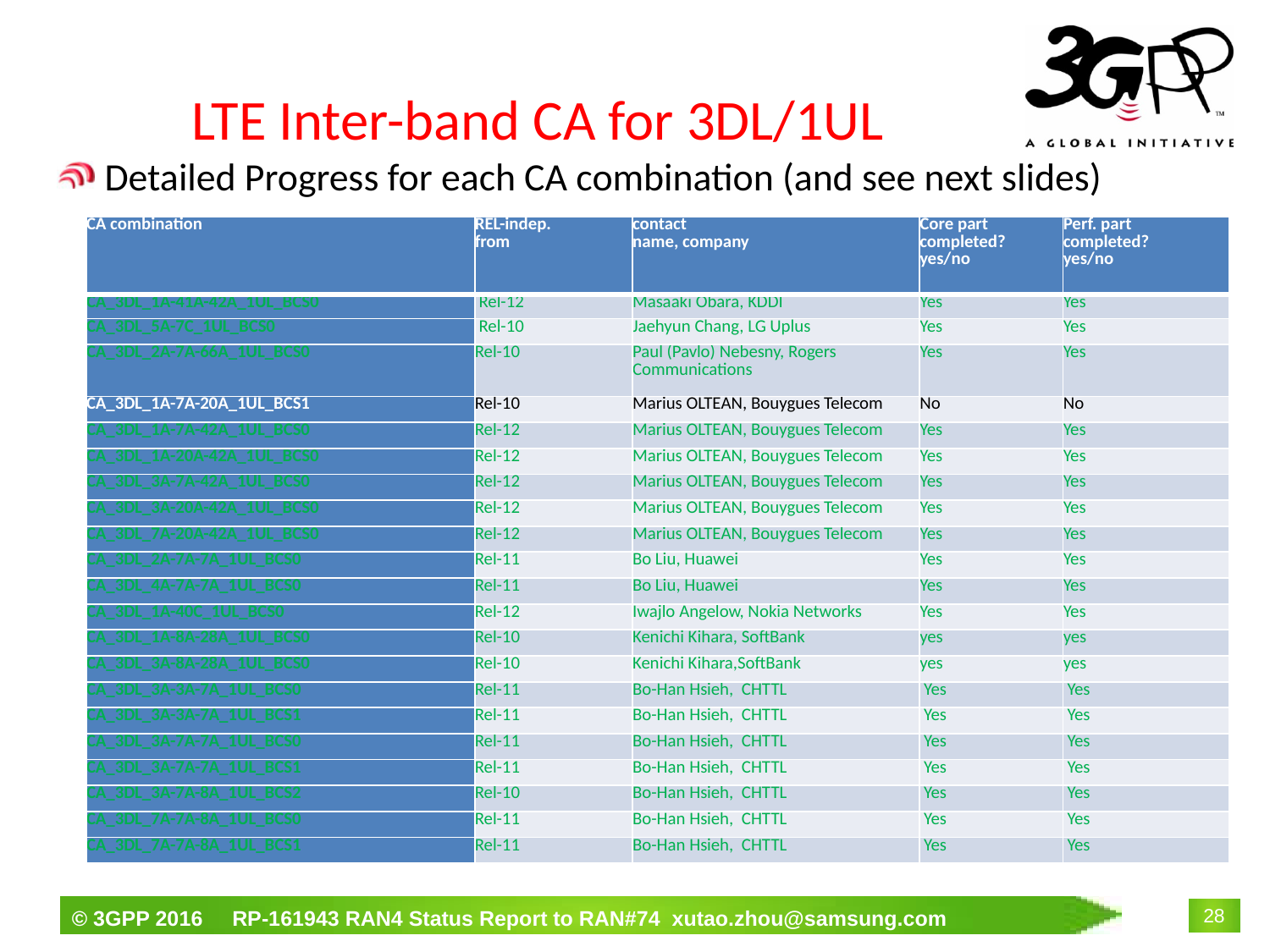

# LTE Inter-band CA for 3DL/1UL
Detailed Progress for each CA combination (and see next slides)

| CA combination | REL-indep. from | contact name, company | Core part completed? yes/no | Perf. part completed? yes/no |
| --- | --- | --- | --- | --- |
| CA\_3DL\_1A-41A-42A\_1UL\_BCS0 | Rel-12 | Masaaki Obara, KDDI | Yes | Yes |
| CA\_3DL\_5A-7C\_1UL\_BCS0 | Rel-10 | Jaehyun Chang, LG Uplus | Yes | Yes |
| CA\_3DL\_2A-7A-66A\_1UL\_BCS0 | Rel-10 | Paul (Pavlo) Nebesny, Rogers Communications | Yes | Yes |
| CA\_3DL\_1A-7A-20A\_1UL\_BCS1 | Rel-10 | Marius OLTEAN, Bouygues Telecom | No | No |
| CA\_3DL\_1A-7A-42A\_1UL\_BCS0 | Rel-12 | Marius OLTEAN, Bouygues Telecom | Yes | Yes |
| CA\_3DL\_1A-20A-42A\_1UL\_BCS0 | Rel-12 | Marius OLTEAN, Bouygues Telecom | Yes | Yes |
| CA\_3DL\_3A-7A-42A\_1UL\_BCS0 | Rel-12 | Marius OLTEAN, Bouygues Telecom | Yes | Yes |
| CA\_3DL\_3A-20A-42A\_1UL\_BCS0 | Rel-12 | Marius OLTEAN, Bouygues Telecom | Yes | Yes |
| CA\_3DL\_7A-20A-42A\_1UL\_BCS0 | Rel-12 | Marius OLTEAN, Bouygues Telecom | Yes | Yes |
| CA\_3DL\_2A-7A-7A\_1UL\_BCS0 | Rel-11 | Bo Liu, Huawei | Yes | Yes |
| CA\_3DL\_4A-7A-7A\_1UL\_BCS0 | Rel-11 | Bo Liu, Huawei | Yes | Yes |
| CA\_3DL\_1A-40C\_1UL\_BCS0 | Rel-12 | Iwajlo Angelow, Nokia Networks | Yes | Yes |
| CA\_3DL\_1A-8A-28A\_1UL\_BCS0 | Rel-10 | Kenichi Kihara, SoftBank | yes | yes |
| CA\_3DL\_3A-8A-28A\_1UL\_BCS0 | Rel-10 | Kenichi Kihara,SoftBank | yes | yes |
| CA\_3DL\_3A-3A-7A\_1UL\_BCS0 | Rel-11 | Bo-Han Hsieh, CHTTL | Yes | Yes |
| CA\_3DL\_3A-3A-7A\_1UL\_BCS1 | Rel-11 | Bo-Han Hsieh, CHTTL | Yes | Yes |
| CA\_3DL\_3A-7A-7A\_1UL\_BCS0 | Rel-11 | Bo-Han Hsieh, CHTTL | Yes | Yes |
| CA\_3DL\_3A-7A-7A\_1UL\_BCS1 | Rel-11 | Bo-Han Hsieh, CHTTL | Yes | Yes |
| CA\_3DL\_3A-7A-8A\_1UL\_BCS2 | Rel-10 | Bo-Han Hsieh, CHTTL | Yes | Yes |
| CA\_3DL\_7A-7A-8A\_1UL\_BCS0 | Rel-11 | Bo-Han Hsieh, CHTTL | Yes | Yes |
| CA\_3DL\_7A-7A-8A\_1UL\_BCS1 | Rel-11 | Bo-Han Hsieh, CHTTL | Yes | Yes |